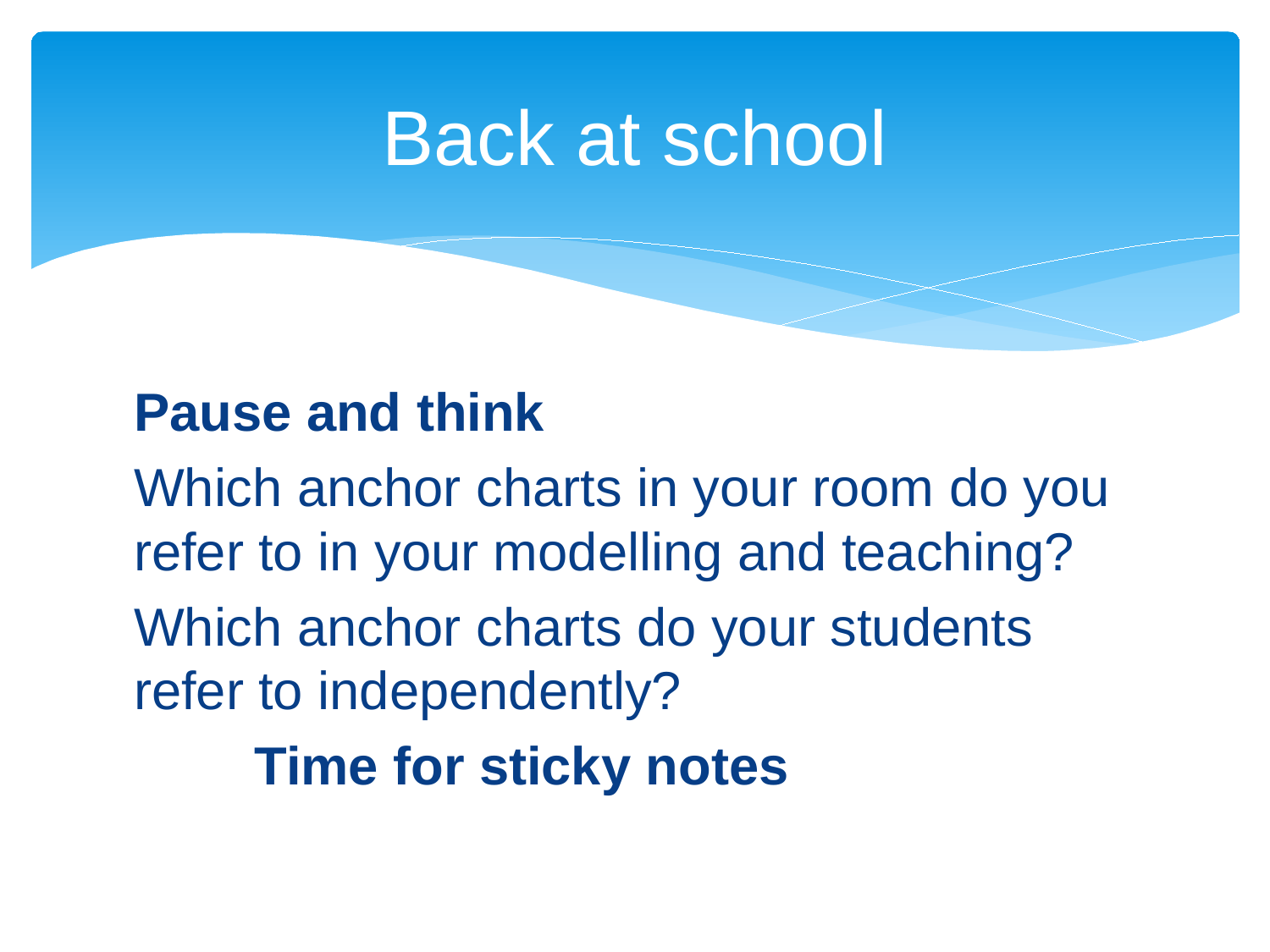

# Back at school
Pause and think
Which anchor charts in your room do you refer to in your modelling and teaching?
Which anchor charts do your students refer to independently?
	Time for sticky notes